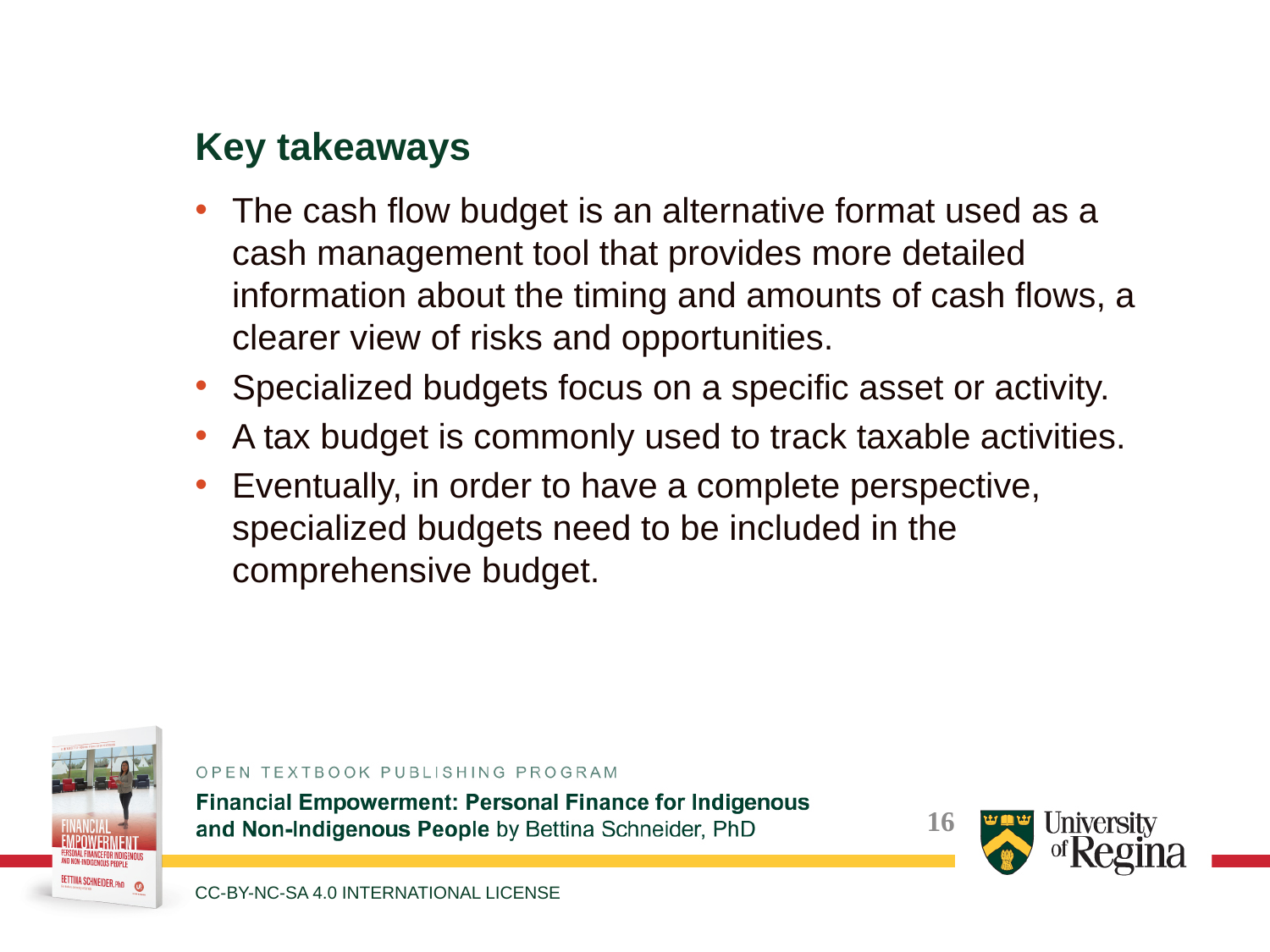

Key takeaways

The cash flow budget is an alternative format used as a cash management tool that provides more detailed information about the timing and amounts of cash flows, a clearer view of risks and opportunities.
Specialized budgets focus on a specific asset or activity.
A tax budget is commonly used to track taxable activities.
Eventually, in order to have a complete perspective, specialized budgets need to be included in the comprehensive budget.

CC-BY-NC-SA 4.0 INTERNATIONAL LICENSE